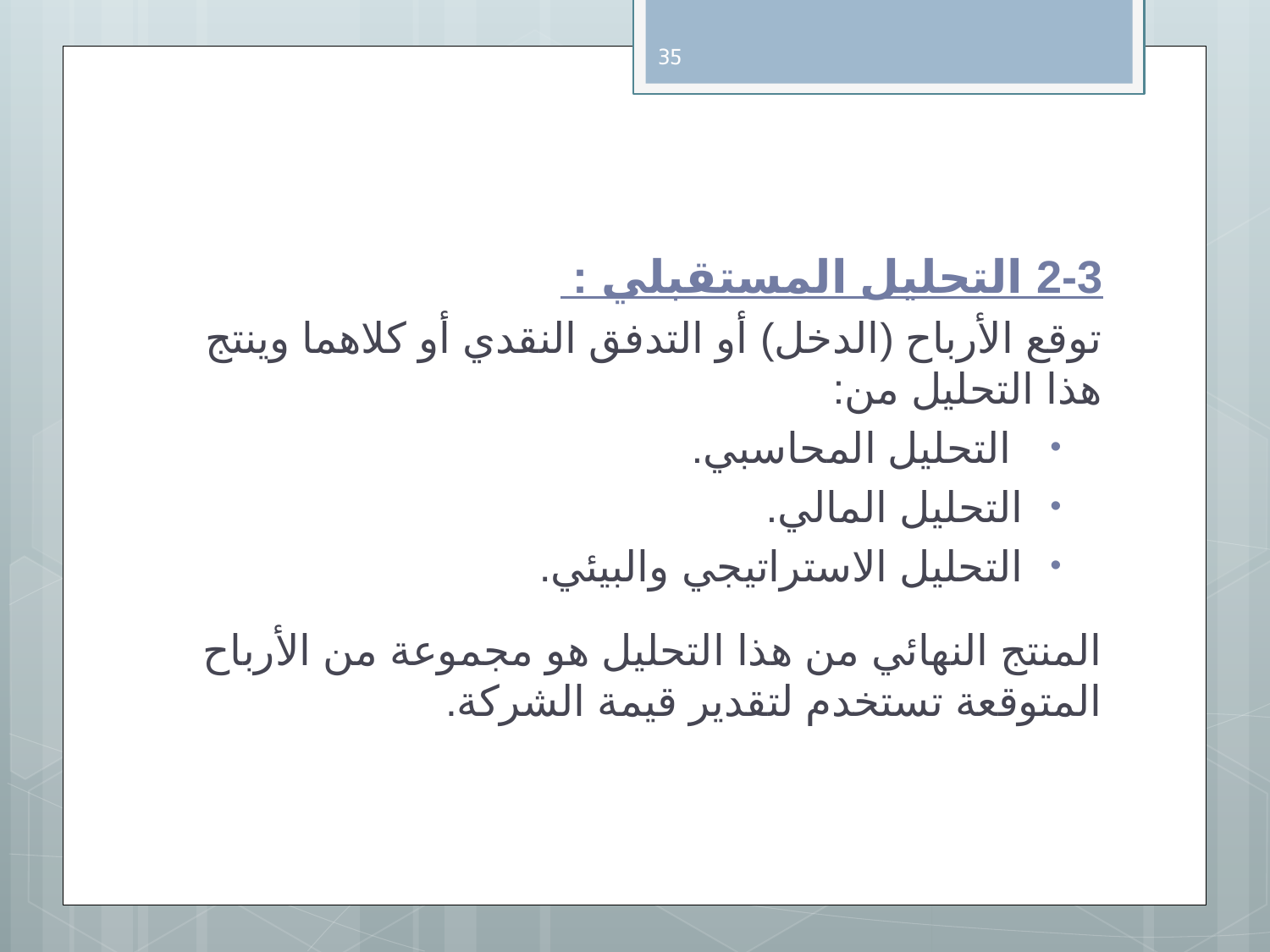

35
2-3 التحليل المستقبلي :
توقع الأرباح (الدخل) أو التدفق النقدي أو كلاهما وينتج هذا التحليل من:
 التحليل المحاسبي.
التحليل المالي.
التحليل الاستراتيجي والبيئي.

المنتج النهائي من هذا التحليل هو مجموعة من الأرباح المتوقعة تستخدم لتقدير قيمة الشركة.